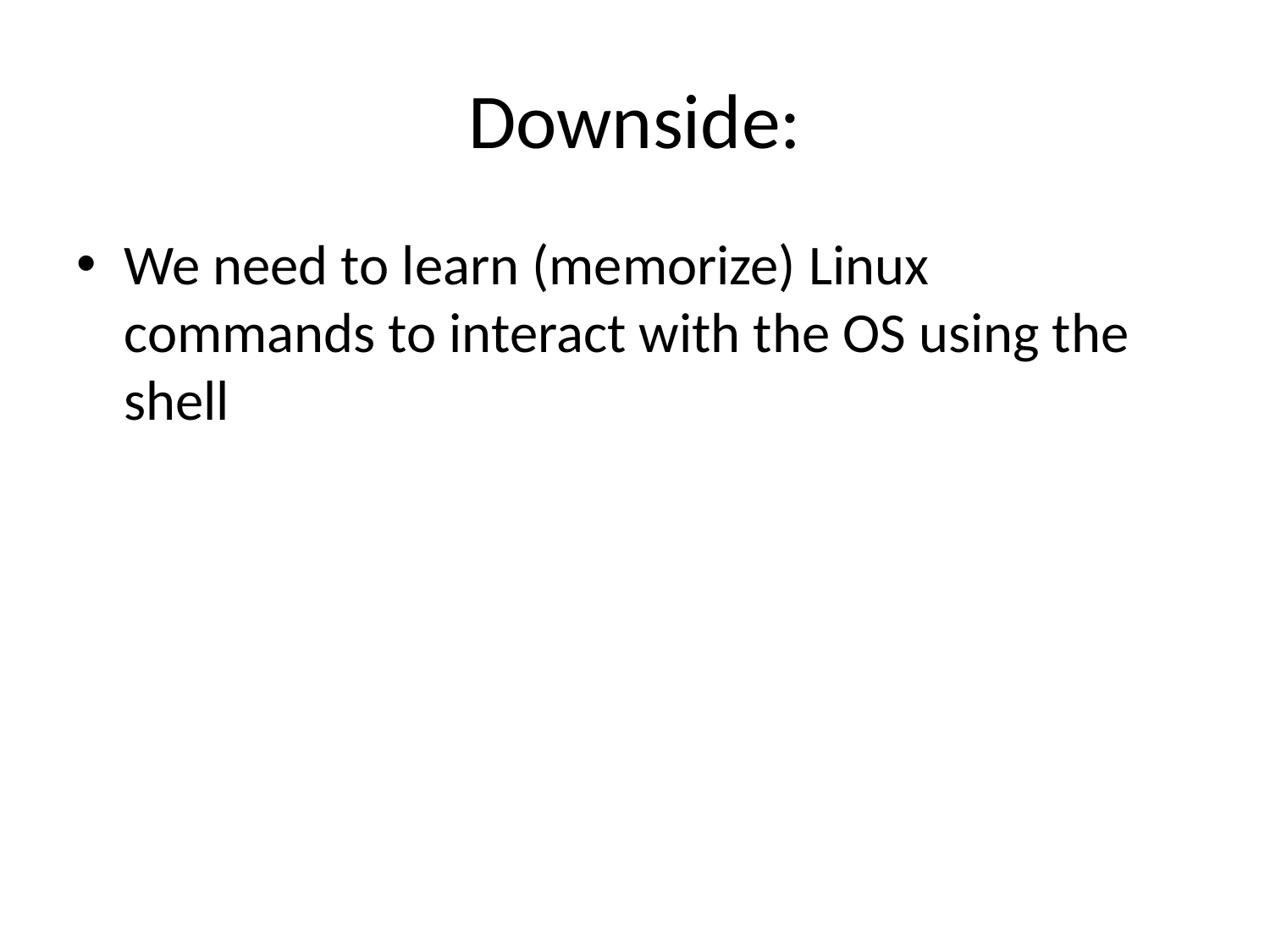

# Downside:
We need to learn (memorize) Linux commands to interact with the OS using the shell